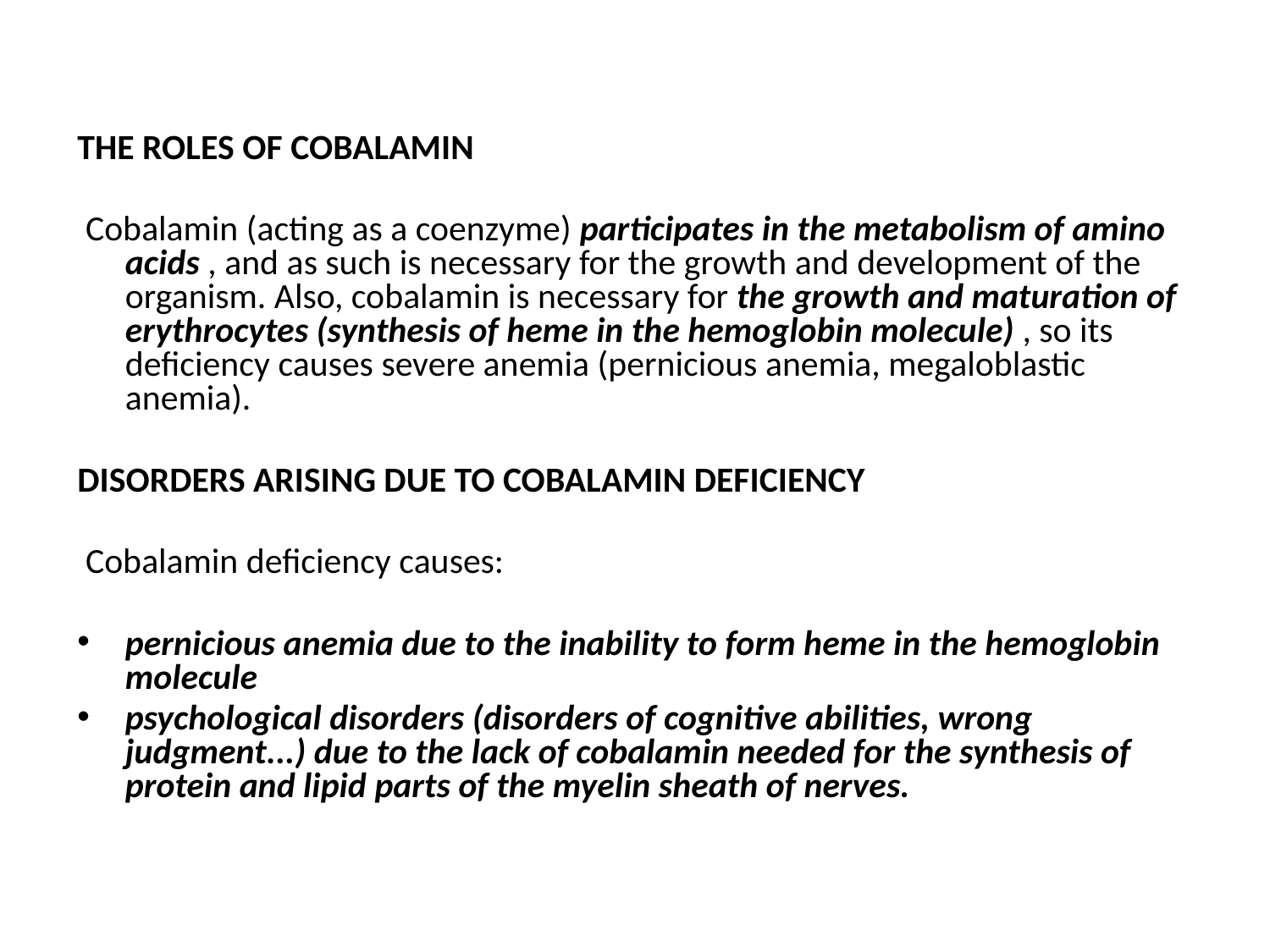

THE ROLES OF COBALAMIN

 Cobalamin (acting as a coenzyme) participates in the metabolism of amino acids , and as such is necessary for the growth and development of the organism. Also, cobalamin is necessary for the growth and maturation of erythrocytes (synthesis of heme in the hemoglobin molecule) , so its deficiency causes severe anemia (pernicious anemia, megaloblastic anemia).

DISORDERS ARISING DUE TO COBALAMIN DEFICIENCY

 Cobalamin deficiency causes:

pernicious anemia due to the inability to form heme in the hemoglobin molecule
psychological disorders (disorders of cognitive abilities, wrong judgment...) due to the lack of cobalamin needed for the synthesis of protein and lipid parts of the myelin sheath of nerves.